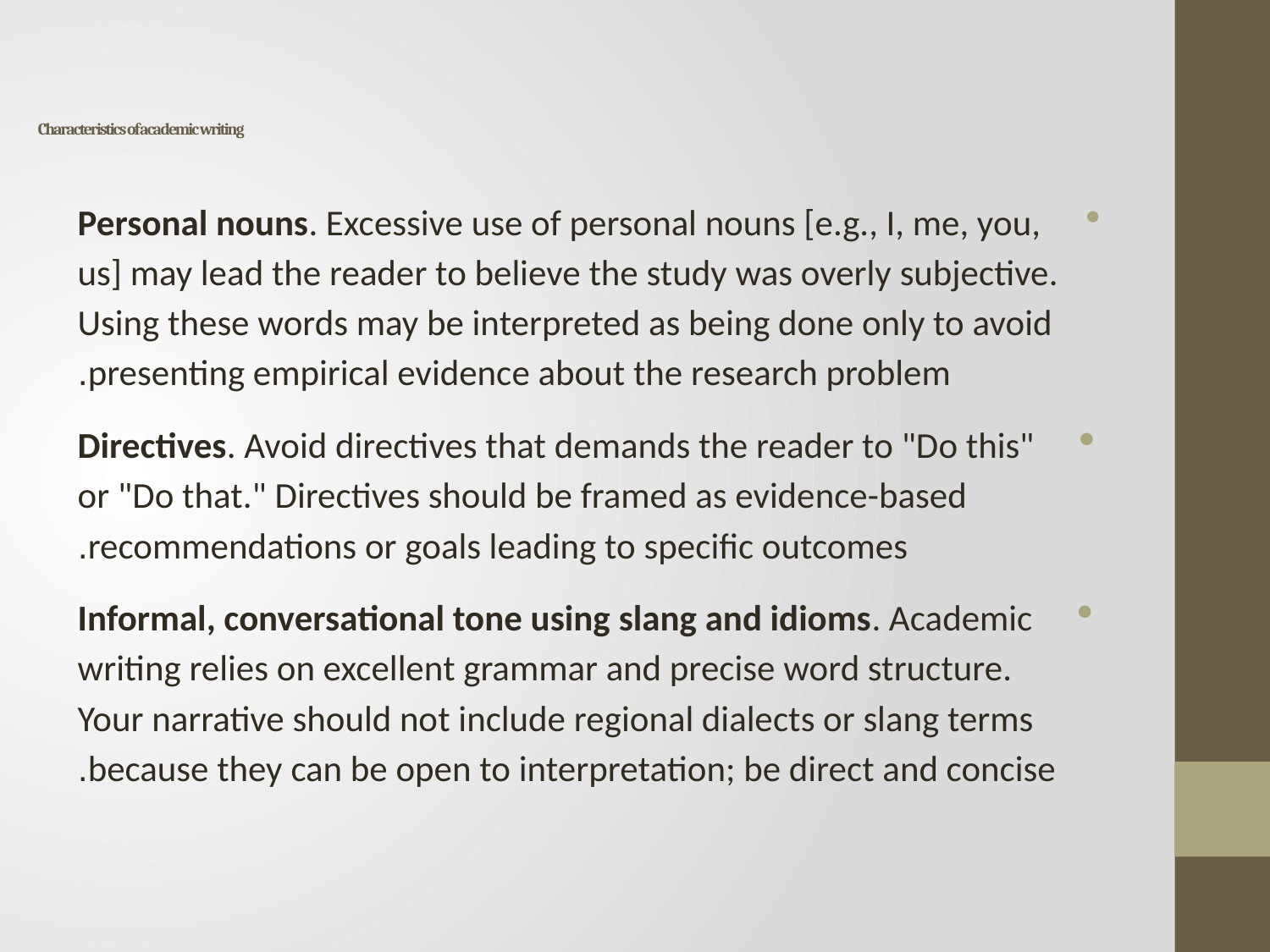

# Characteristics of academic writing
	Personal nouns. Excessive use of personal nouns [e.g., I, me, you, us] may lead the reader to believe the study was overly subjective. Using these words may be interpreted as being done only to avoid presenting empirical evidence about the research problem.
Directives. Avoid directives that demands the reader to "Do this" or "Do that." Directives should be framed as evidence-based recommendations or goals leading to specific outcomes.
Informal, conversational tone using slang and idioms. Academic writing relies on excellent grammar and precise word structure. Your narrative should not include regional dialects or slang terms because they can be open to interpretation; be direct and concise.